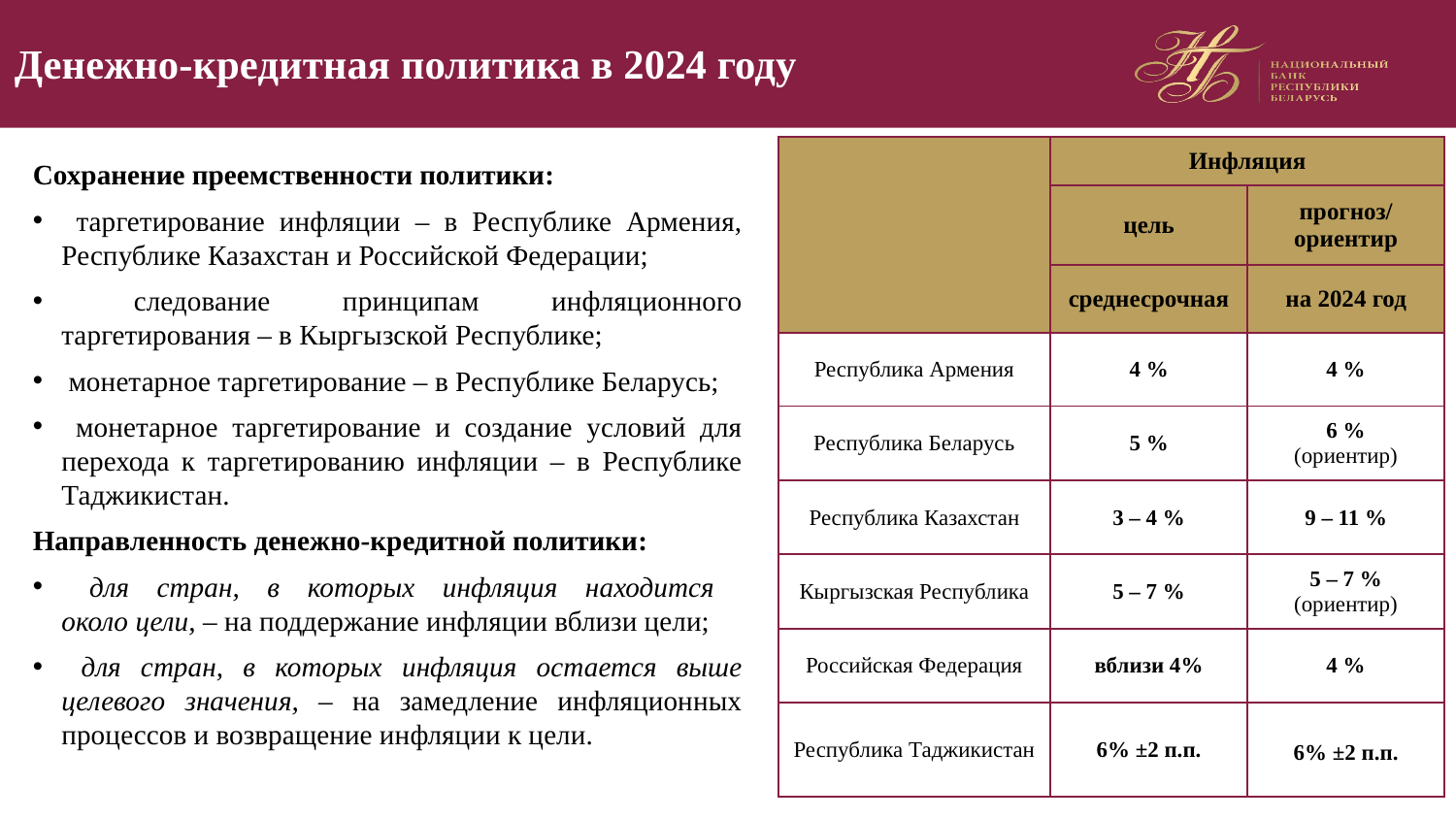

Денежно-кредитная политика в 2024 году
|  | Инфляция |  |
| --- | --- | --- |
|  | цель | прогноз/ ориентир |
|  | среднесрочная | на 2024 год |
| Республика Армения | 4 % | 4 % |
| Республика Беларусь | 5 % | 6 % (ориентир) |
| Республика Казахстан | 3 – 4 % | 9 – 11 % |
| Кыргызская Республика | 5 – 7 % | 5 – 7 % (ориентир) |
| Российская Федерация | вблизи 4% | 4 % |
| Республика Таджикистан | 6% ±2 п.п. | 6% ±2 п.п. |
Сохранение преемственности политики:
 таргетирование инфляции – в Республике Армения, Республике Казахстан и Российской Федерации;
 следование принципам инфляционного таргетирования – в Кыргызской Республике;
 монетарное таргетирование – в Республике Беларусь;
 монетарное таргетирование и создание условий для перехода к таргетированию инфляции – в Республике Таджикистан.
Направленность денежно-кредитной политики:
 для стран, в которых инфляция находится
около цели, – на поддержание инфляции вблизи цели;
 для стран, в которых инфляция остается выше целевого значения, – на замедление инфляционных процессов и возвращение инфляции к цели.